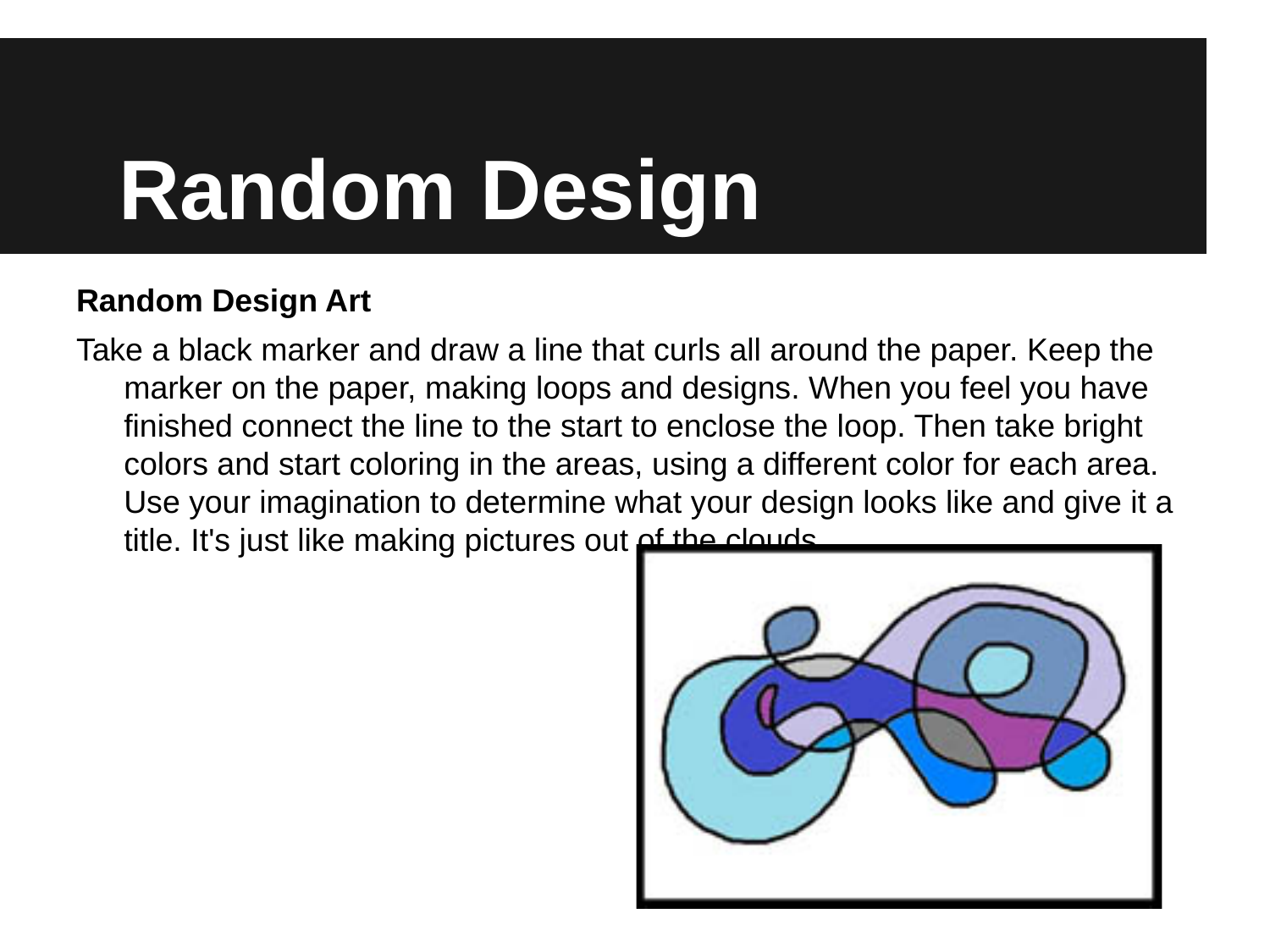

# Random Design
Random Design Art
Take a black marker and draw a line that curls all around the paper. Keep the marker on the paper, making loops and designs. When you feel you have finished connect the line to the start to enclose the loop. Then take bright colors and start coloring in the areas, using a different color for each area. Use your imagination to determine what your design looks like and give it a title. It's just like making pictures out of the clouds.